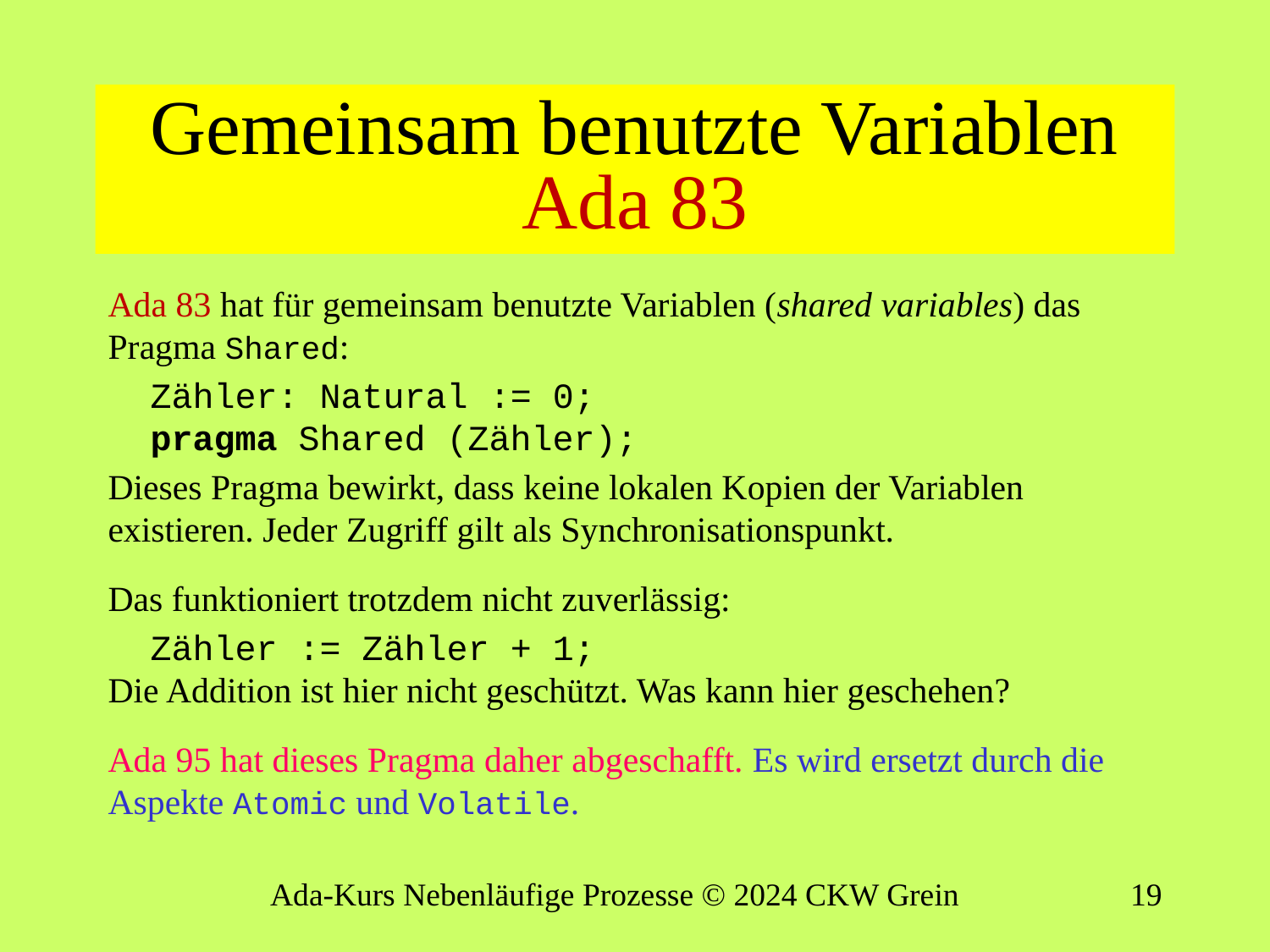

# Gemeinsam benutzte Variablen Ada 83
Ada 83 hat für gemeinsam benutzte Variablen (shared variables) das Pragma Shared:
  Zähler: Natural := 0;
  pragma Shared (Zähler);
Dieses Pragma bewirkt, dass keine lokalen Kopien der Variablen existieren. Jeder Zugriff gilt als Synchronisationspunkt.

Das funktioniert trotzdem nicht zuverlässig:
  Zähler := Zähler + 1;
Die Addition ist hier nicht geschützt. Was kann hier geschehen?

Ada 95 hat dieses Pragma daher abgeschafft. Es wird ersetzt durch die Aspekte Atomic und Volatile.
Ada-Kurs Nebenläufige Prozesse © 2024 CKW Grein
19